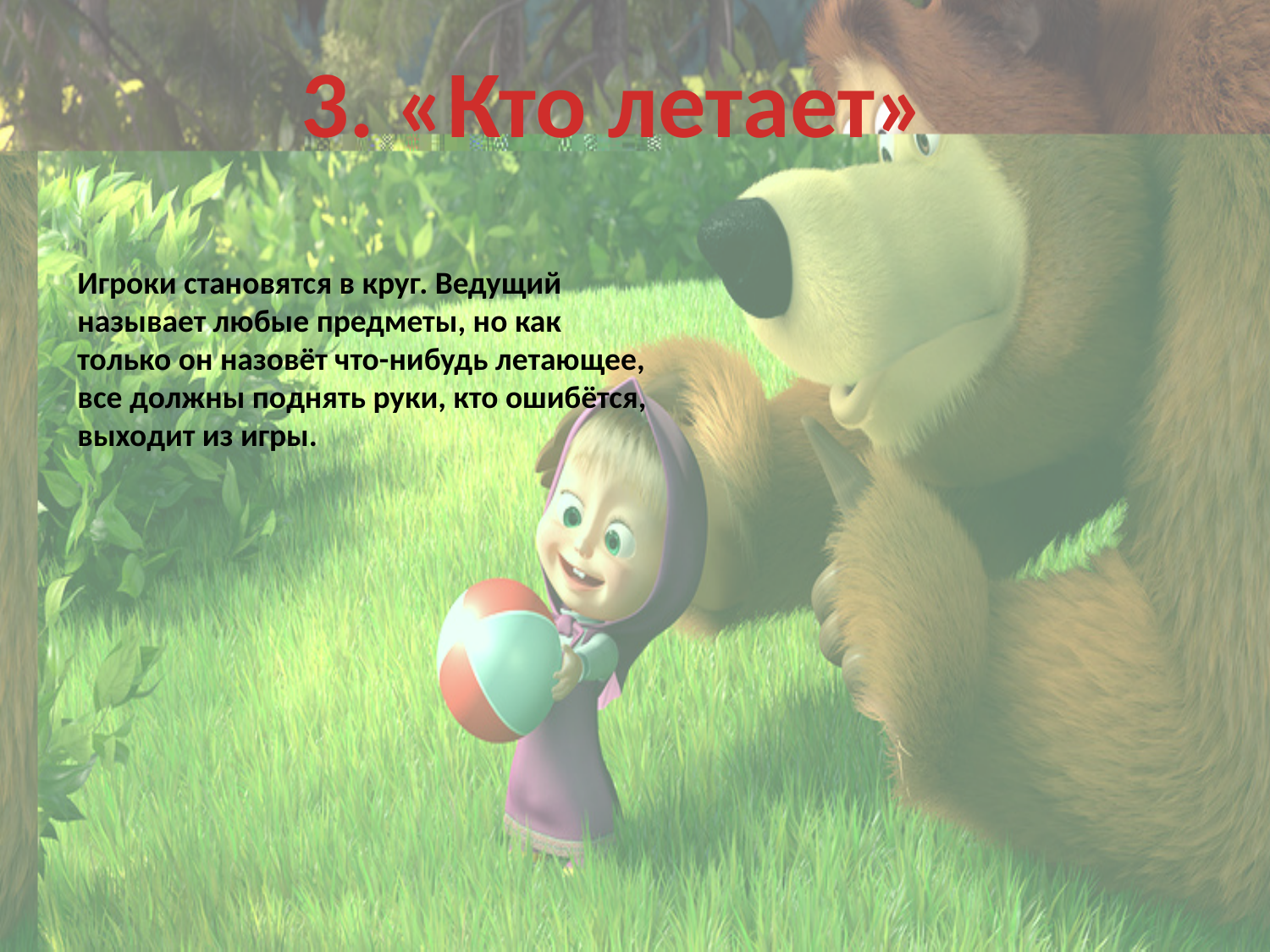

3. «Кто летает»
Игроки становятся в круг. Ведущий называет любые предметы, но как только он назовёт что-нибудь летающее, все должны поднять руки, кто ошибётся, выходит из игры.